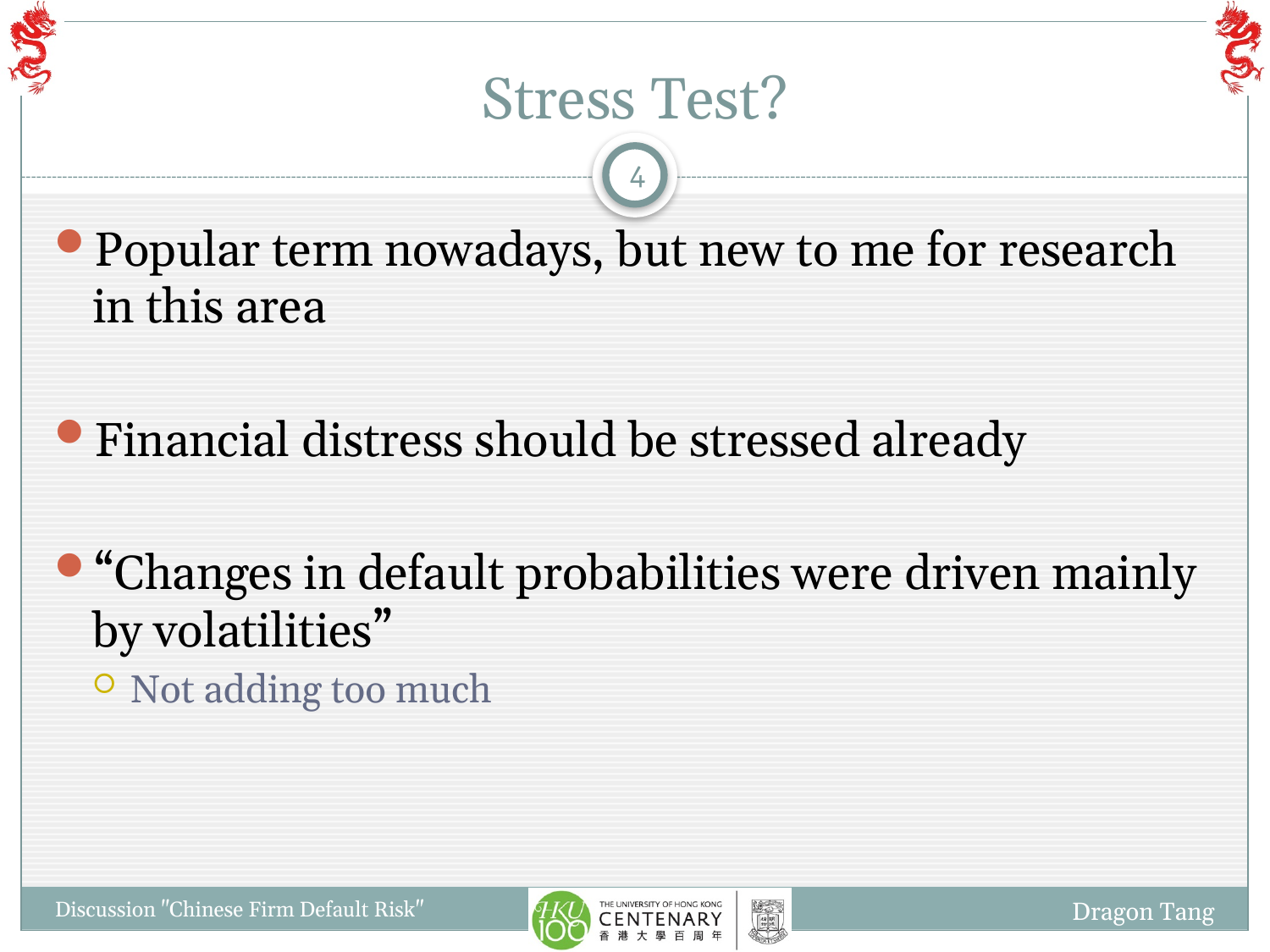

# Stress Test?
4
Popular term nowadays, but new to me for research in this area

Financial distress should be stressed already

“Changes in default probabilities were driven mainly by volatilities”
Not adding too much
Dragon Tang
Discussion "Chinese Firm Default Risk"